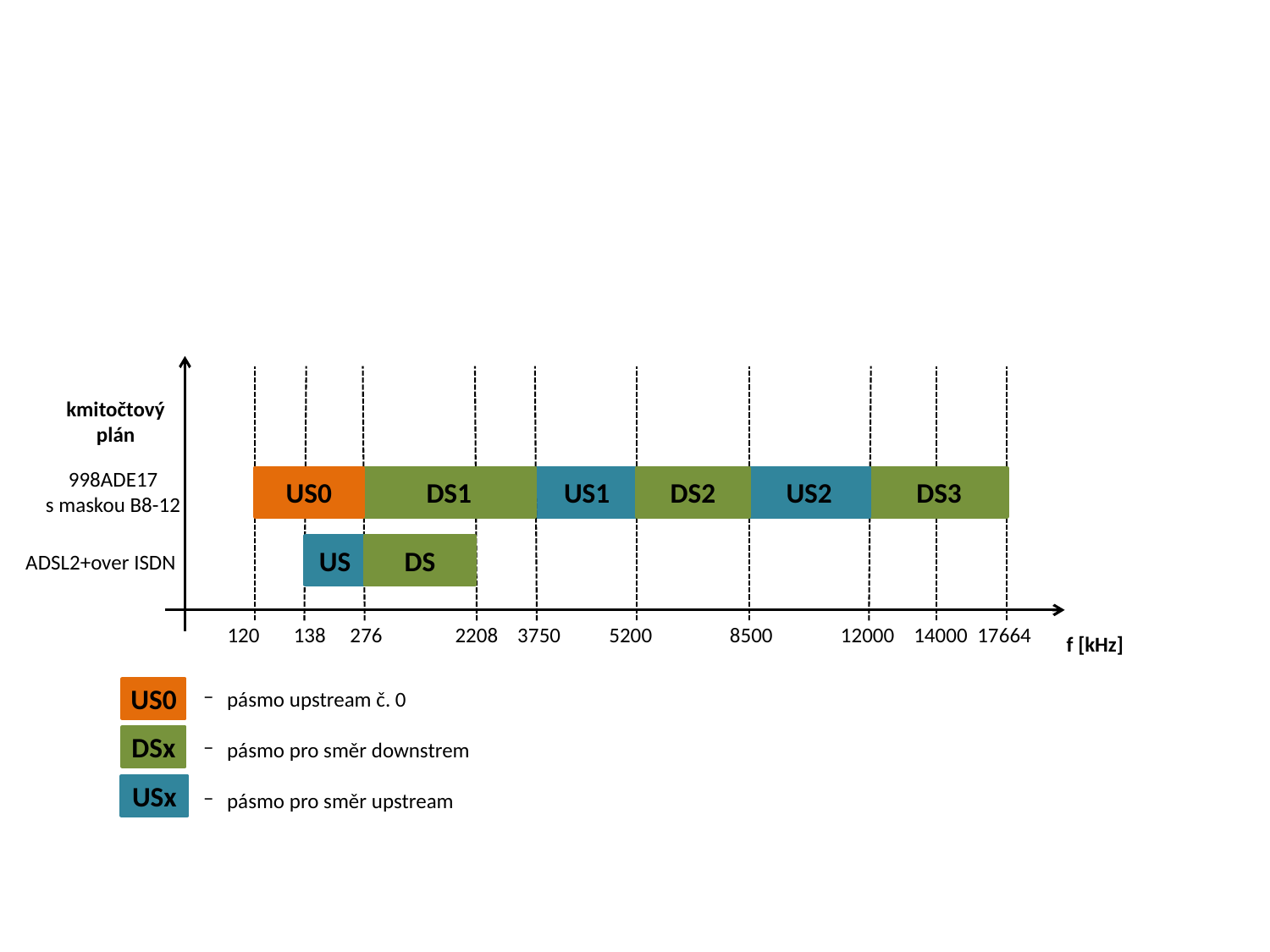

kmitočtový plán
998ADE17
s maskou B8-12
US0
DS1
US1
DS2
US2
DS3
ADSL2+over ISDN
US
DS
120       138     276               2208    3750          5200                8500              12000    14000  17664
f [kHz]
US0
pásmo upstream č. 0

pásmo pro směr downstrem

pásmo pro směr upstream
DSx
USx